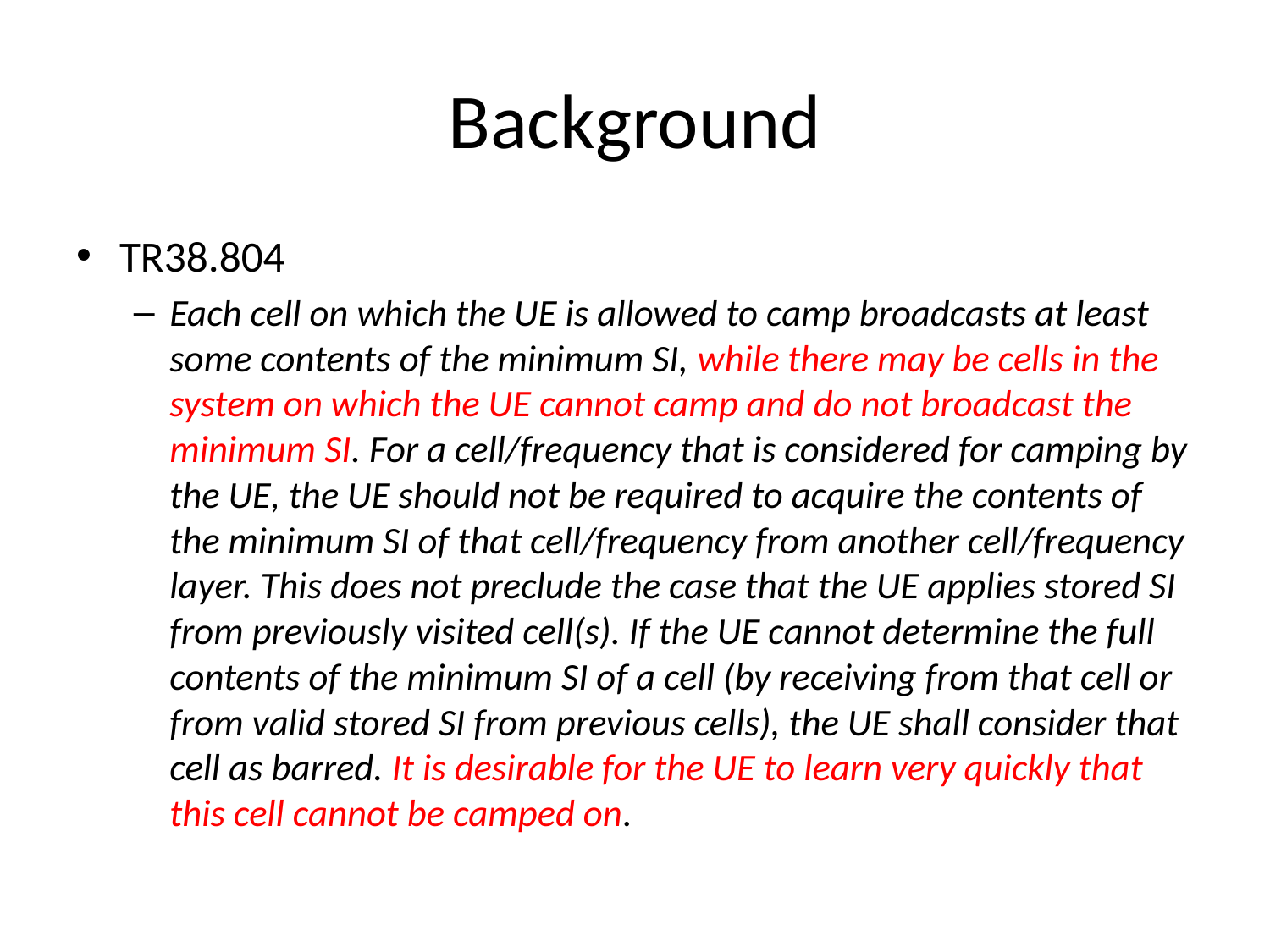

# Background
TR38.804
Each cell on which the UE is allowed to camp broadcasts at least some contents of the minimum SI, while there may be cells in the system on which the UE cannot camp and do not broadcast the minimum SI. For a cell/frequency that is considered for camping by the UE, the UE should not be required to acquire the contents of the minimum SI of that cell/frequency from another cell/frequency layer. This does not preclude the case that the UE applies stored SI from previously visited cell(s). If the UE cannot determine the full contents of the minimum SI of a cell (by receiving from that cell or from valid stored SI from previous cells), the UE shall consider that cell as barred. It is desirable for the UE to learn very quickly that this cell cannot be camped on.